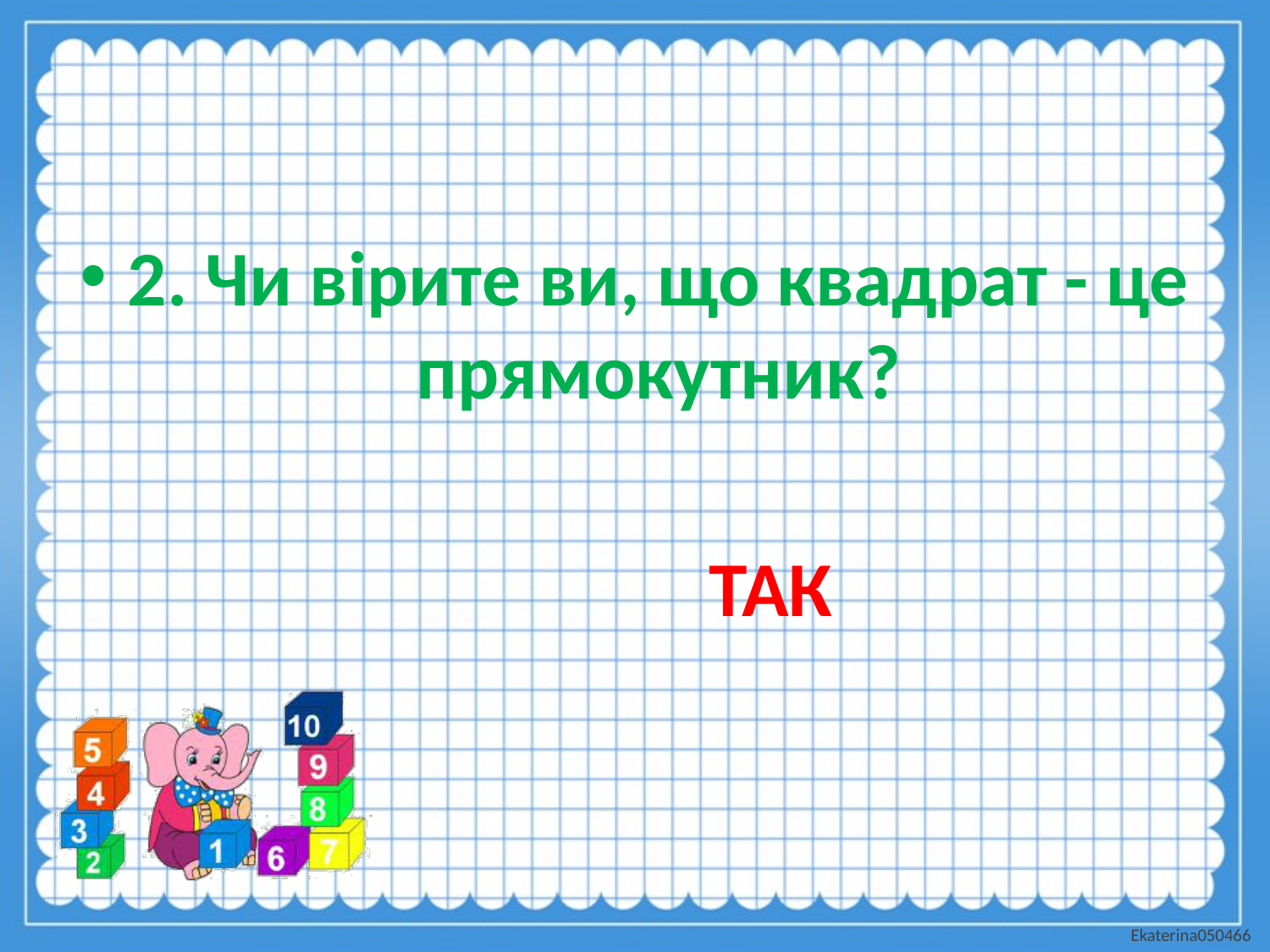

2. Чи вірите ви, що квадрат - це прямокутник?

                                    ТАК